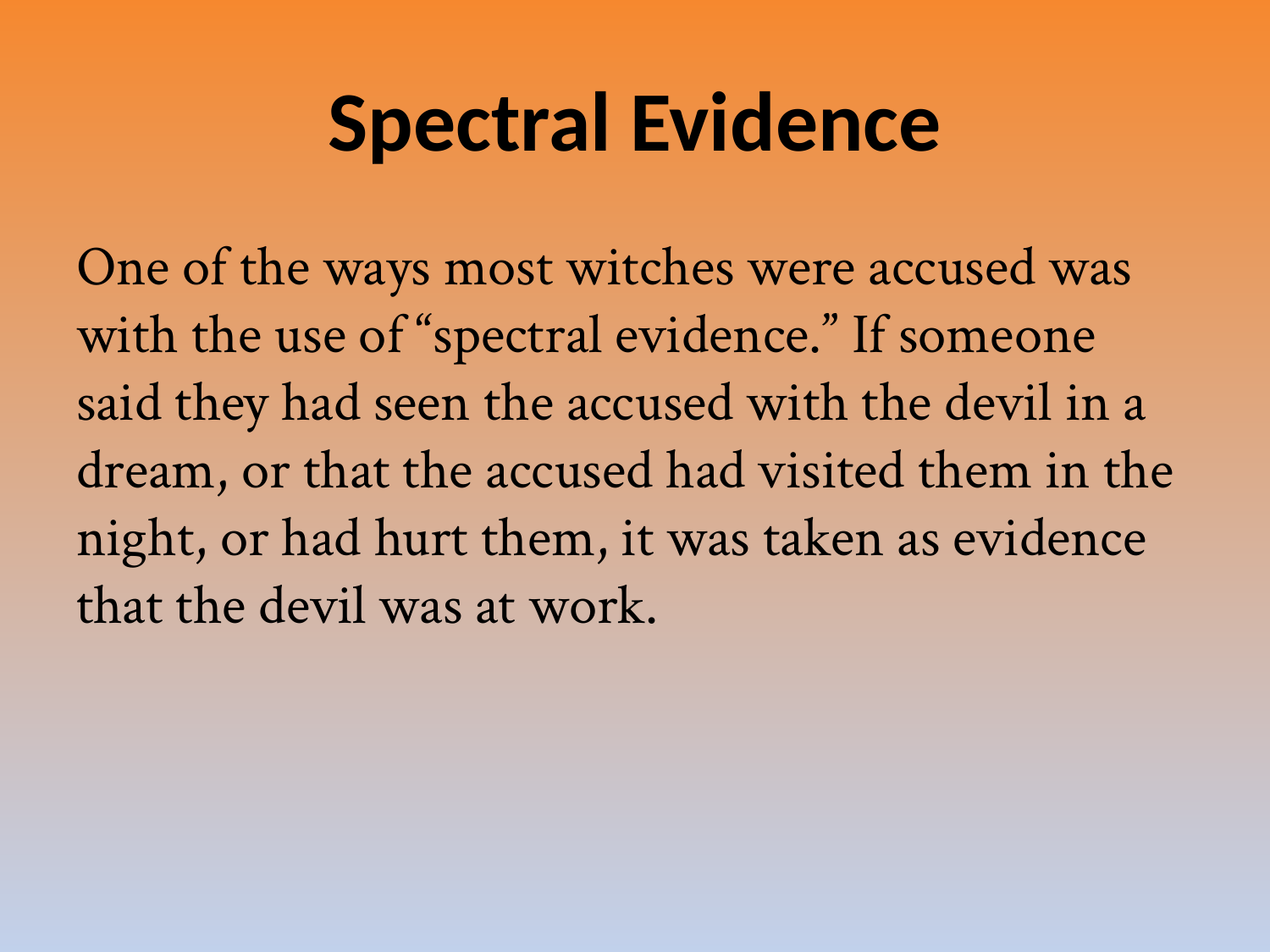

# Spectral Evidence
One of the ways most witches were accused was with the use of “spectral evidence.” If someone said they had seen the accused with the devil in a dream, or that the accused had visited them in the night, or had hurt them, it was taken as evidence that the devil was at work.